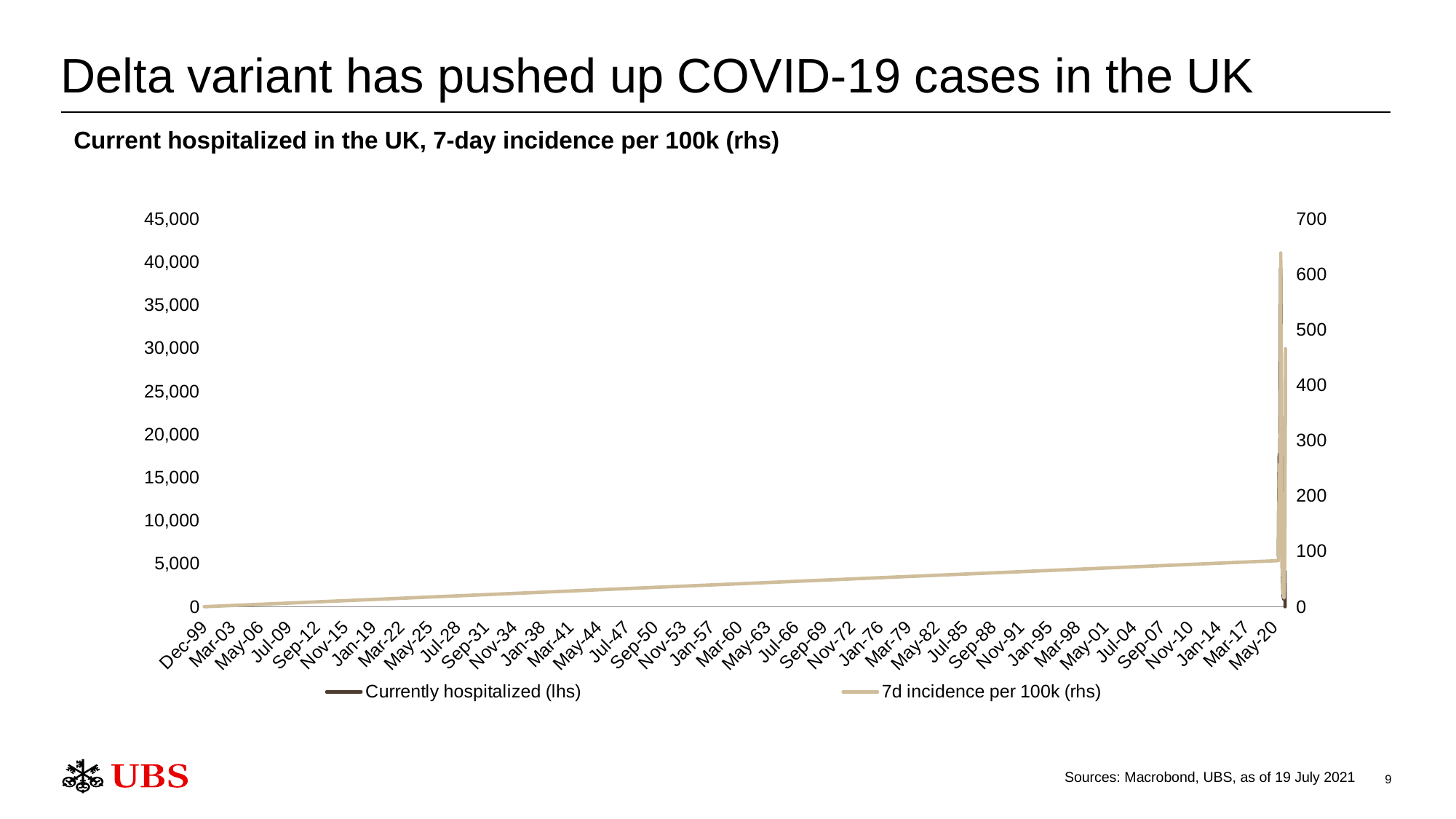

# Delta variant has pushed up COVID-19 cases in the UK
Current hospitalized in the UK, 7-day incidence per 100k (rhs)

[unsupported chart]

Sources: Macrobond, UBS, as of 19 July 2021